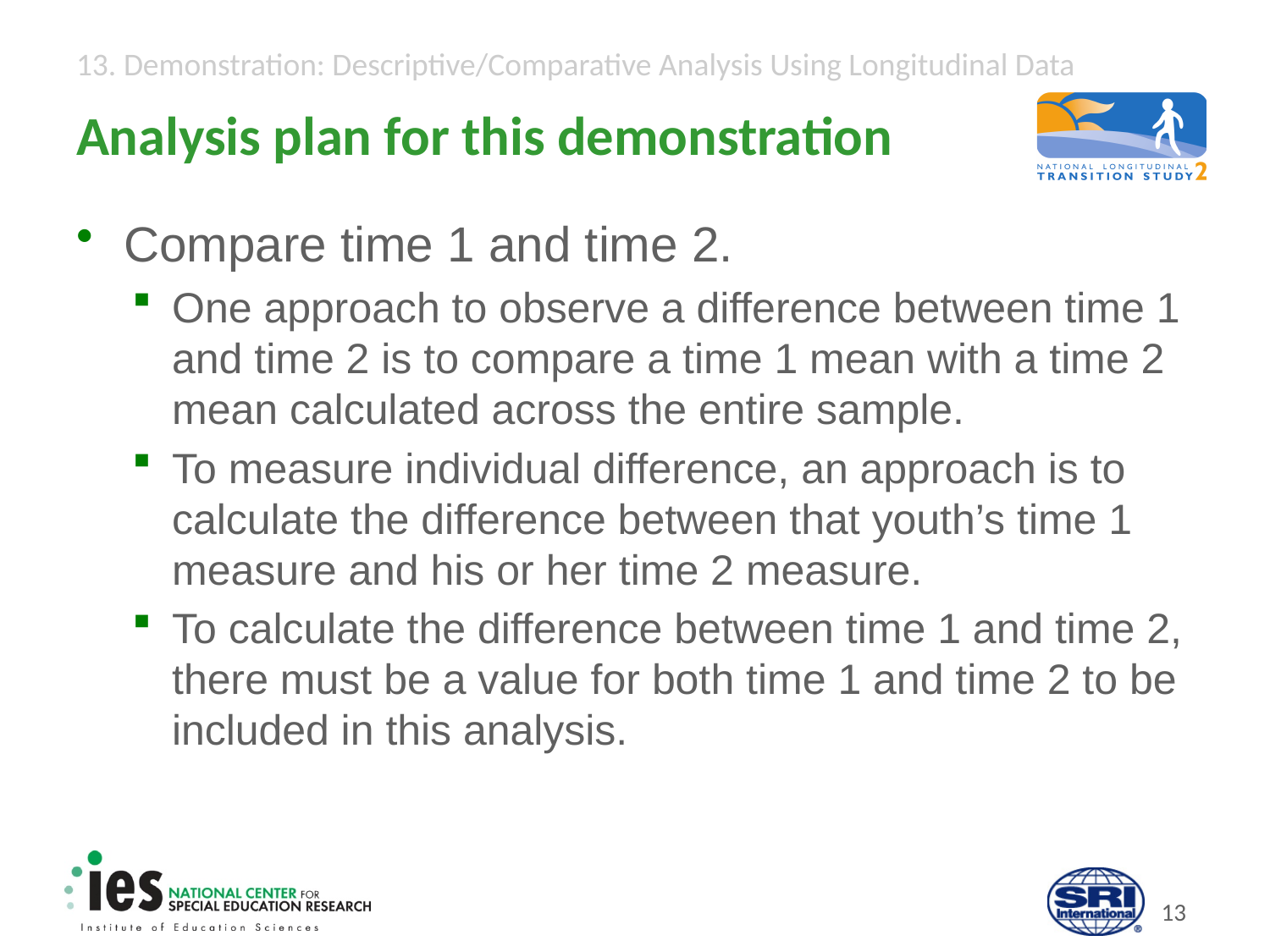

# Analysis plan for this demonstration
Compare time 1 and time 2.
One approach to observe a difference between time 1 and time 2 is to compare a time 1 mean with a time 2 mean calculated across the entire sample.
To measure individual difference, an approach is to calculate the difference between that youth’s time 1 measure and his or her time 2 measure.
To calculate the difference between time 1 and time 2, there must be a value for both time 1 and time 2 to be included in this analysis.
13